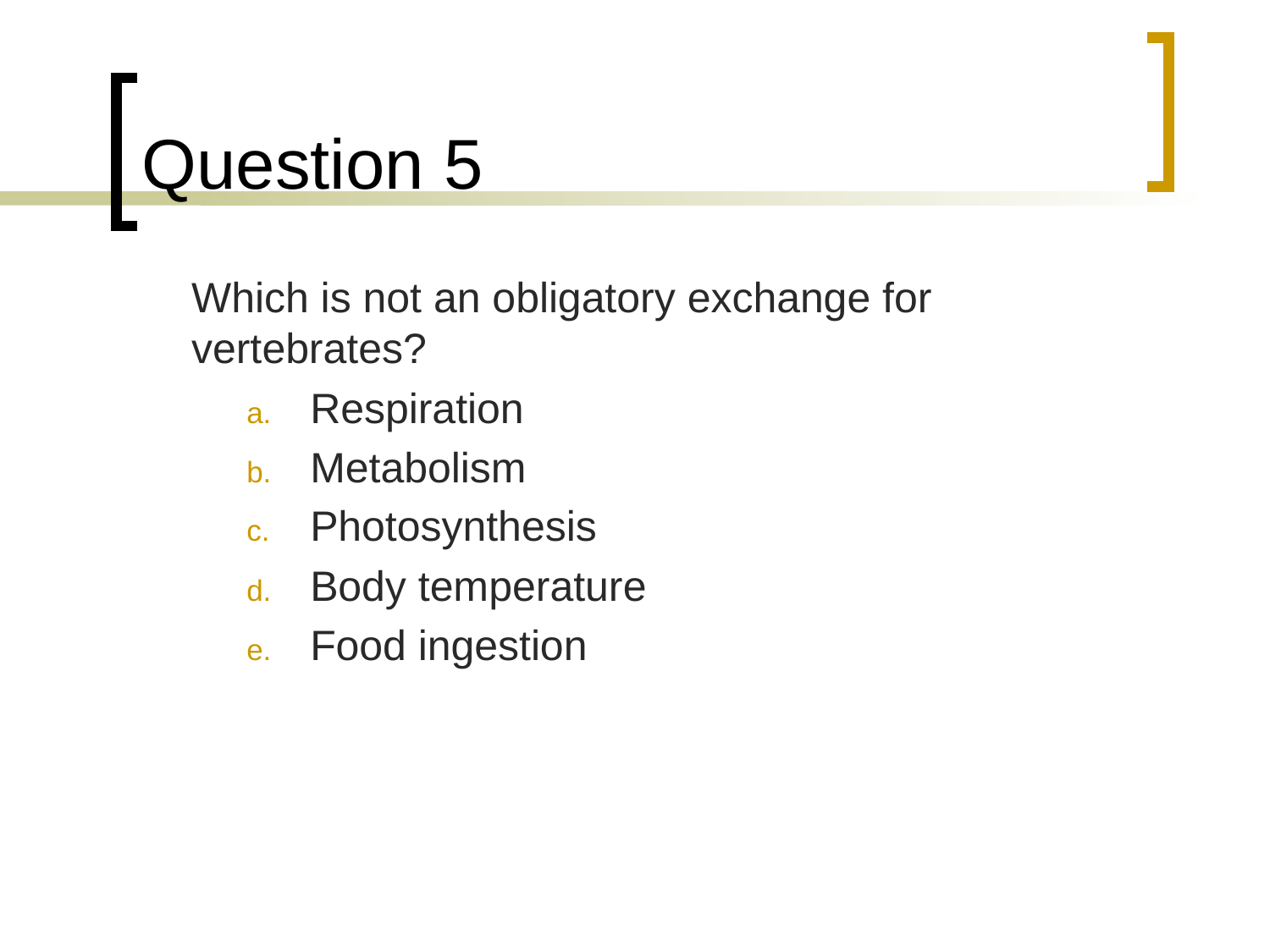

# Question 5
	Which is not an obligatory exchange for vertebrates?
Respiration
Metabolism
Photosynthesis
Body temperature
Food ingestion